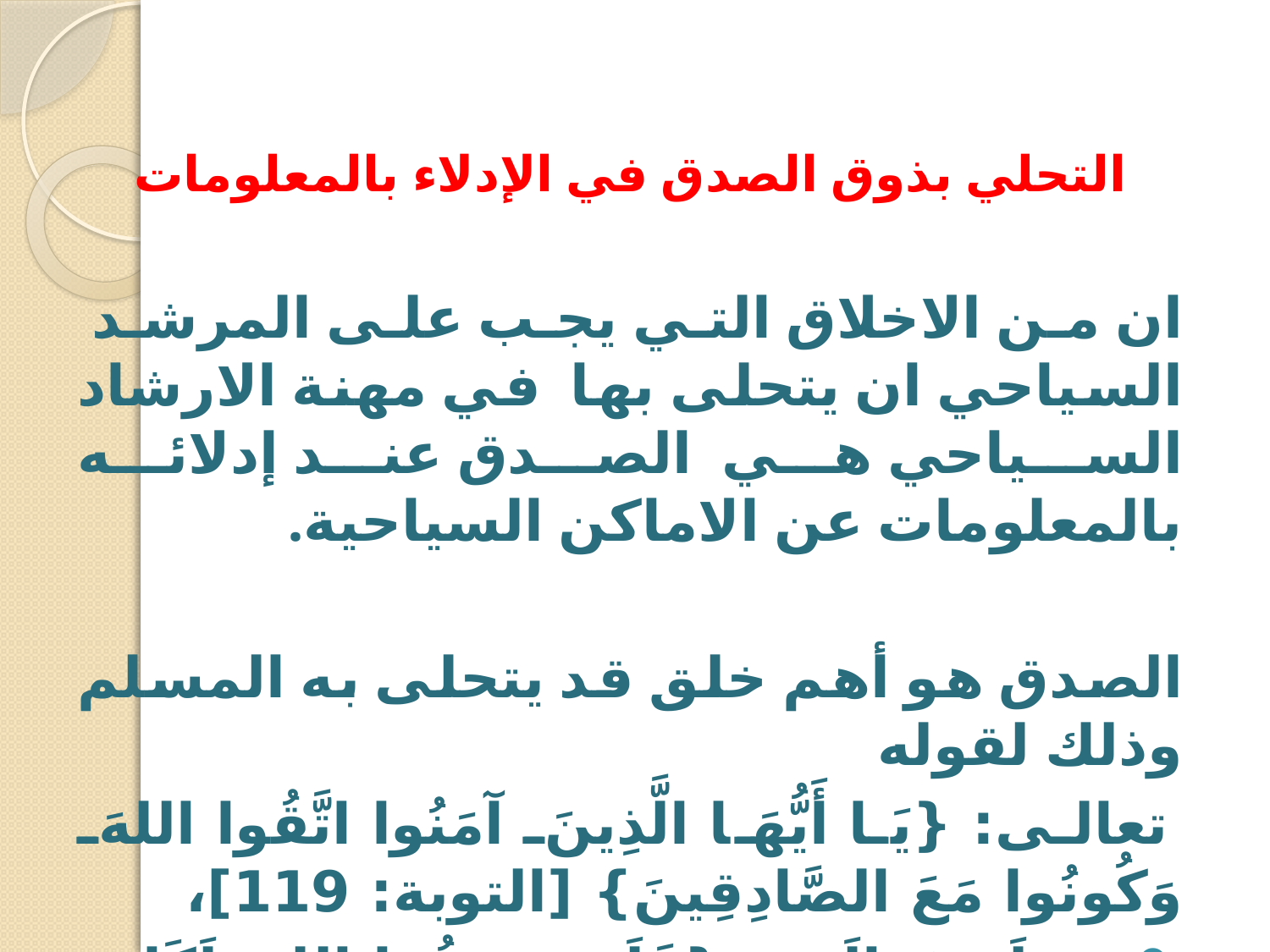

التحلي بذوق الصدق في الإدلاء بالمعلومات

ان من الاخلاق التي يجب على المرشد  السياحي ان يتحلى بها  في مهنة الارشاد السياحي هي  الصدق عند إدلائه بالمعلومات عن الاماكن السياحية.

الصدق هو أهم خلق قد يتحلى به المسلم وذلك لقوله
 تعالى: {يَا أَيُّهَا الَّذِينَ آمَنُوا اتَّقُوا اللهَ وَكُونُوا مَعَ الصَّادِقِينَ} [التوبة: 119]،
وقولَه تَعَالَى: {فَلَوْ صَدَقُوا اللهَ لَكَانَ خَيْرًا لَهُمْ} [محمد:21]،